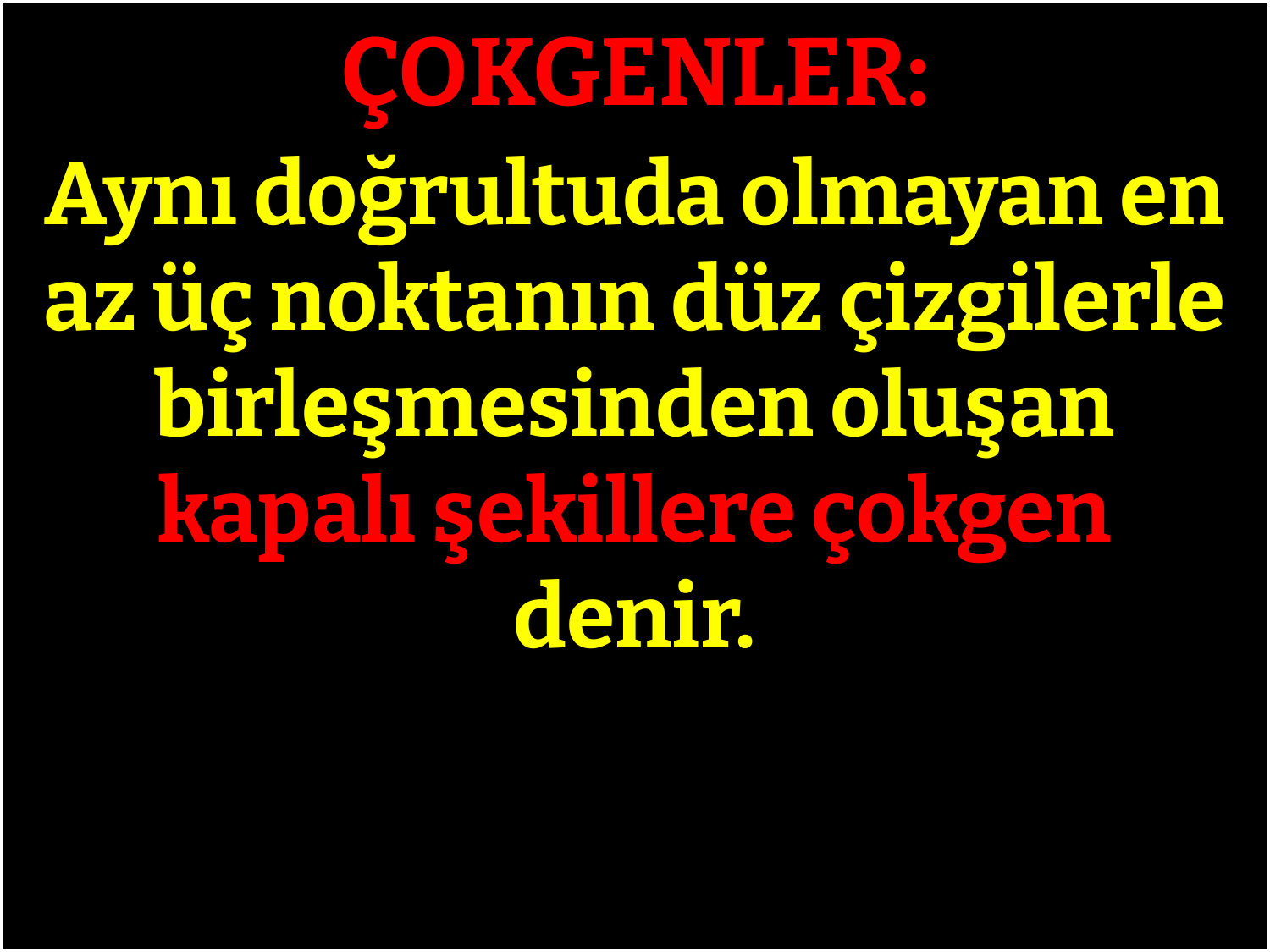

ÇOKGENLER:
Aynı doğrultuda olmayan en az üç noktanın düz çizgilerle birleşmesinden oluşan kapalı şekillere çokgen denir.
#